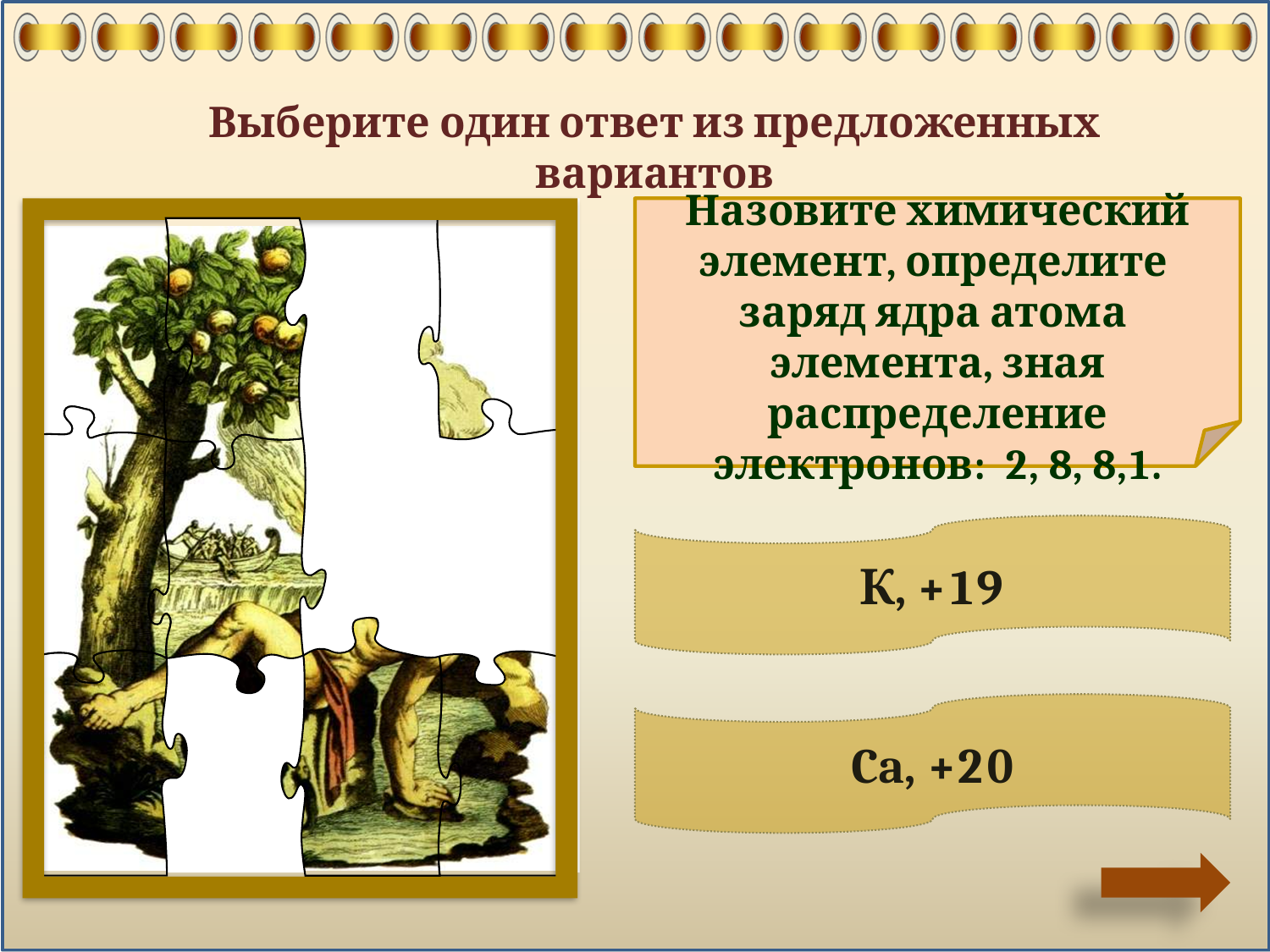

Выберите один ответ из предложенных вариантов

Назовите химический элемент, определите  заряд ядра атома  элемента, зная распределение электронов:  2, 8, 8,1.

К, +19

Ca, +20